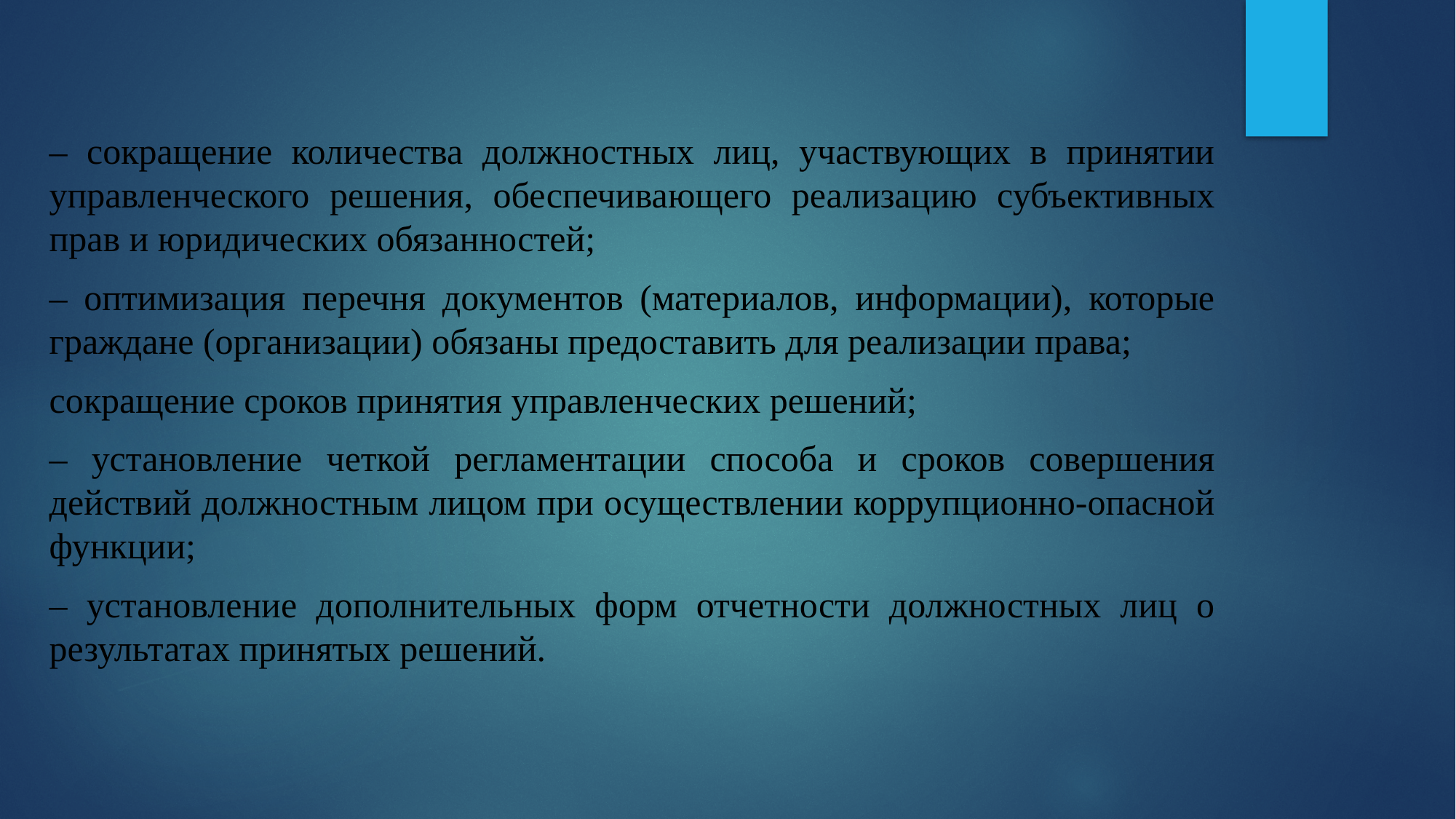

– сокращение количества должностных лиц, участвующих в принятии управленческого решения, обеспечивающего реализацию субъективных прав и юридических обязанностей;
– оптимизация перечня документов (материалов, информации), которые граждане (организации) обязаны предоставить для реализации права;
сокращение сроков принятия управленческих решений;
– установление четкой регламентации способа и сроков совершения действий должностным лицом при осуществлении коррупционно-опасной функции;
– установление дополнительных форм отчетности должностных лиц о результатах принятых решений.